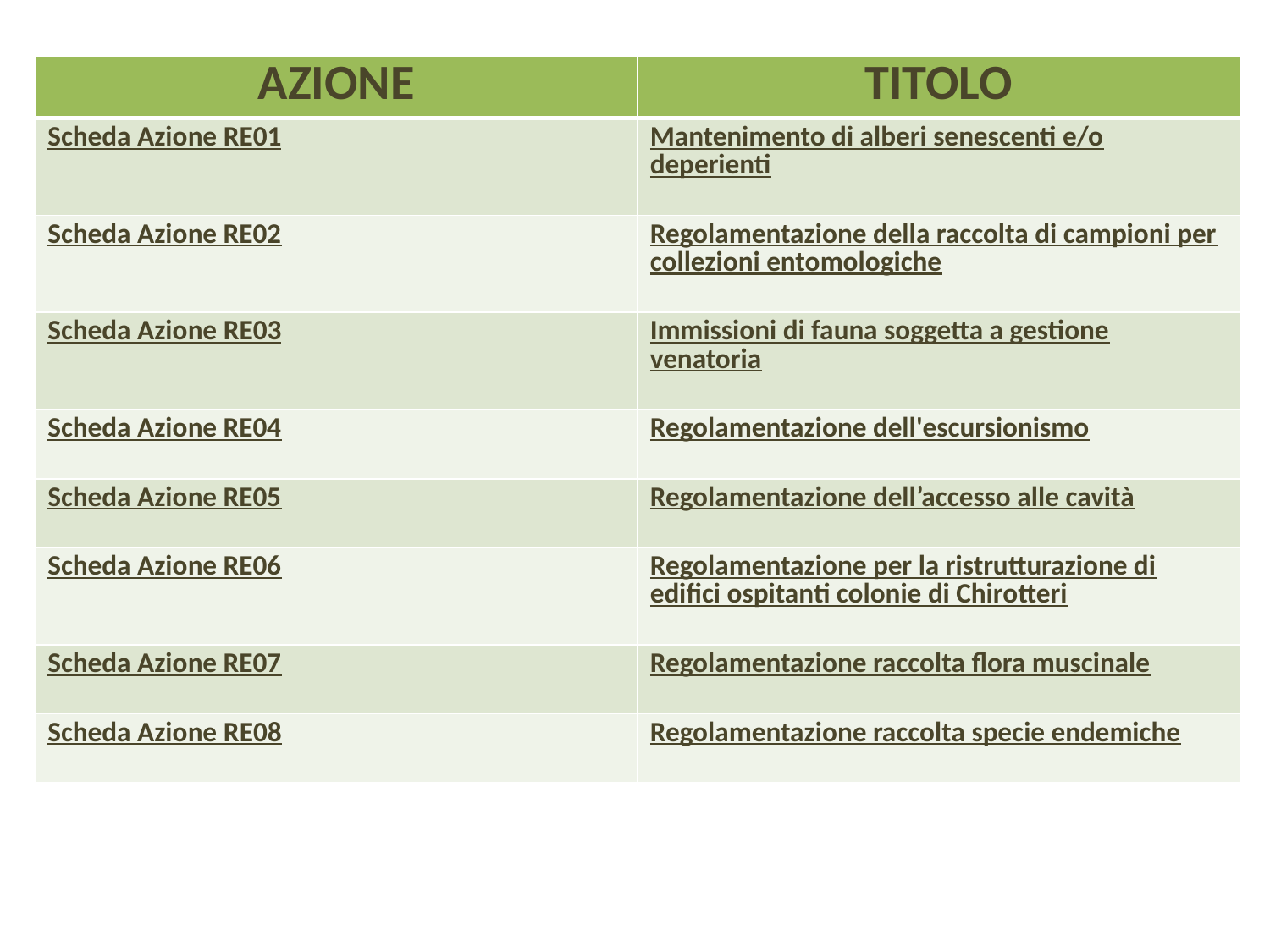

| AZIONE | TITOLO |
| --- | --- |
| Scheda Azione RE01 | Mantenimento di alberi senescenti e/o deperienti |
| Scheda Azione RE02 | Regolamentazione della raccolta di campioni per collezioni entomologiche |
| Scheda Azione RE03 | Immissioni di fauna soggetta a gestione venatoria |
| Scheda Azione RE04 | Regolamentazione dell'escursionismo |
| Scheda Azione RE05 | Regolamentazione dell’accesso alle cavità |
| Scheda Azione RE06 | Regolamentazione per la ristrutturazione di edifici ospitanti colonie di Chirotteri |
| Scheda Azione RE07 | Regolamentazione raccolta flora muscinale |
| Scheda Azione RE08 | Regolamentazione raccolta specie endemiche |